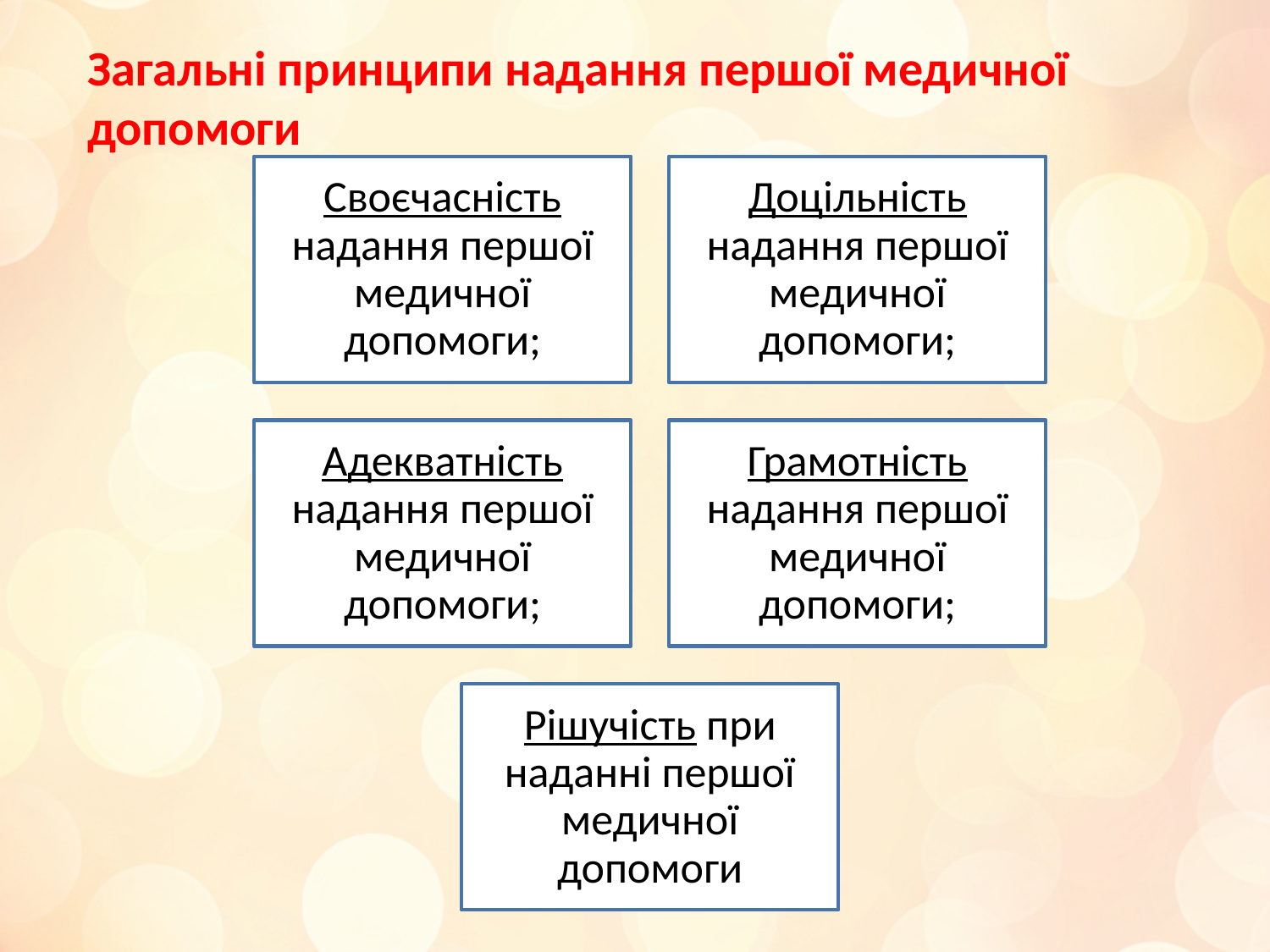

Загальні принципи надання першої медичної допомоги
Своєчасність надання першої медичної допомоги;
Доцільність надання першої медичної допомоги;
Адекватність надання першої медичної допомоги;
Грамотність надання першої медичної допомоги;
Рішучість при наданні першої медичної допомоги